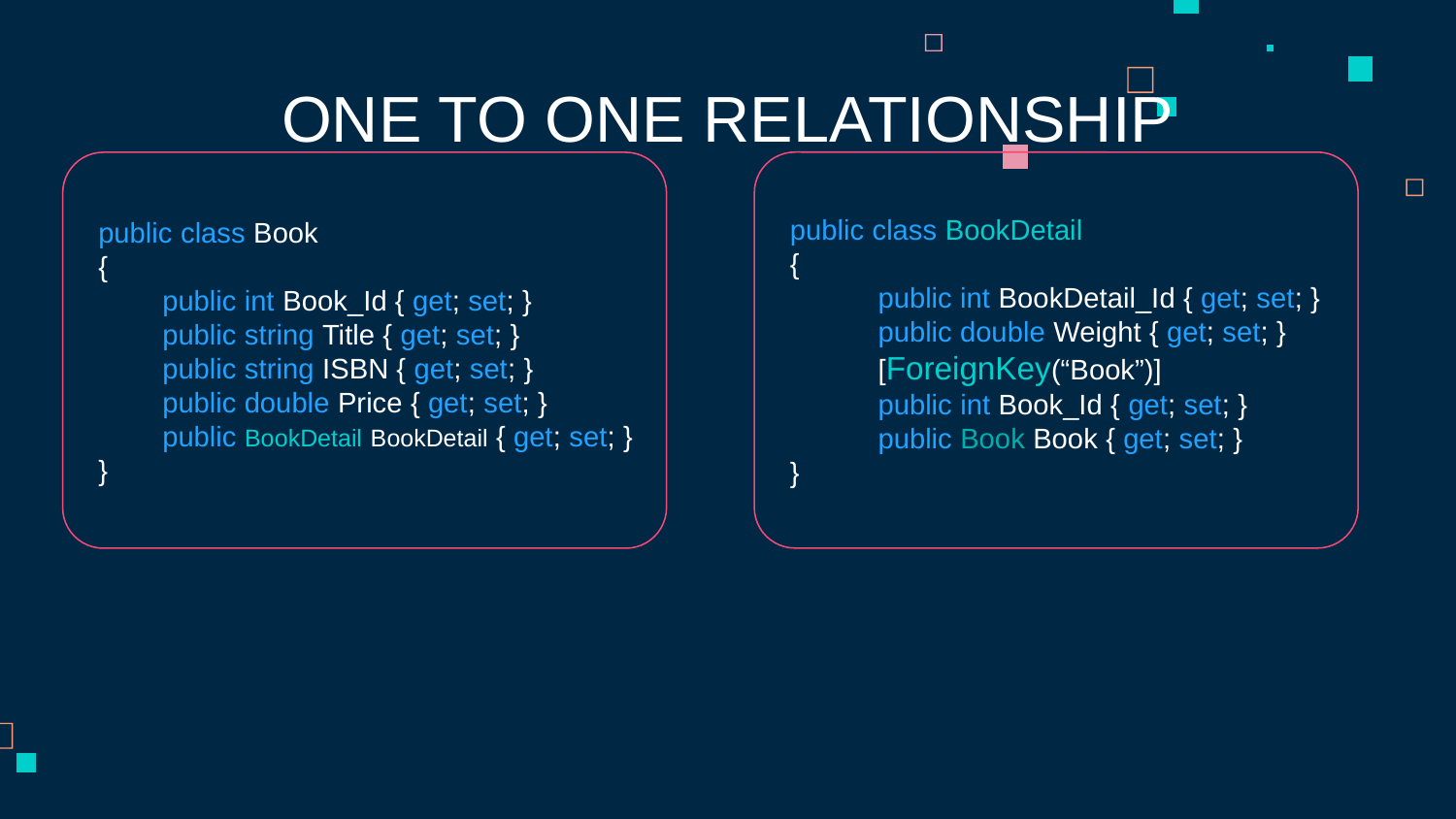

ONE TO ONE RELATIONSHIP
public class BookDetail
{
           public int BookDetail_Id { get; set; }
           public double Weight { get; set; }
           [ForeignKey(“Book”)]
           public int Book_Id { get; set; }
           public Book Book { get; set; }
}
public class Book
{
        public int Book_Id { get; set; }
        public string Title { get; set; }
        public string ISBN { get; set; }
        public double Price { get; set; }
        public BookDetail BookDetail { get; set; }
}